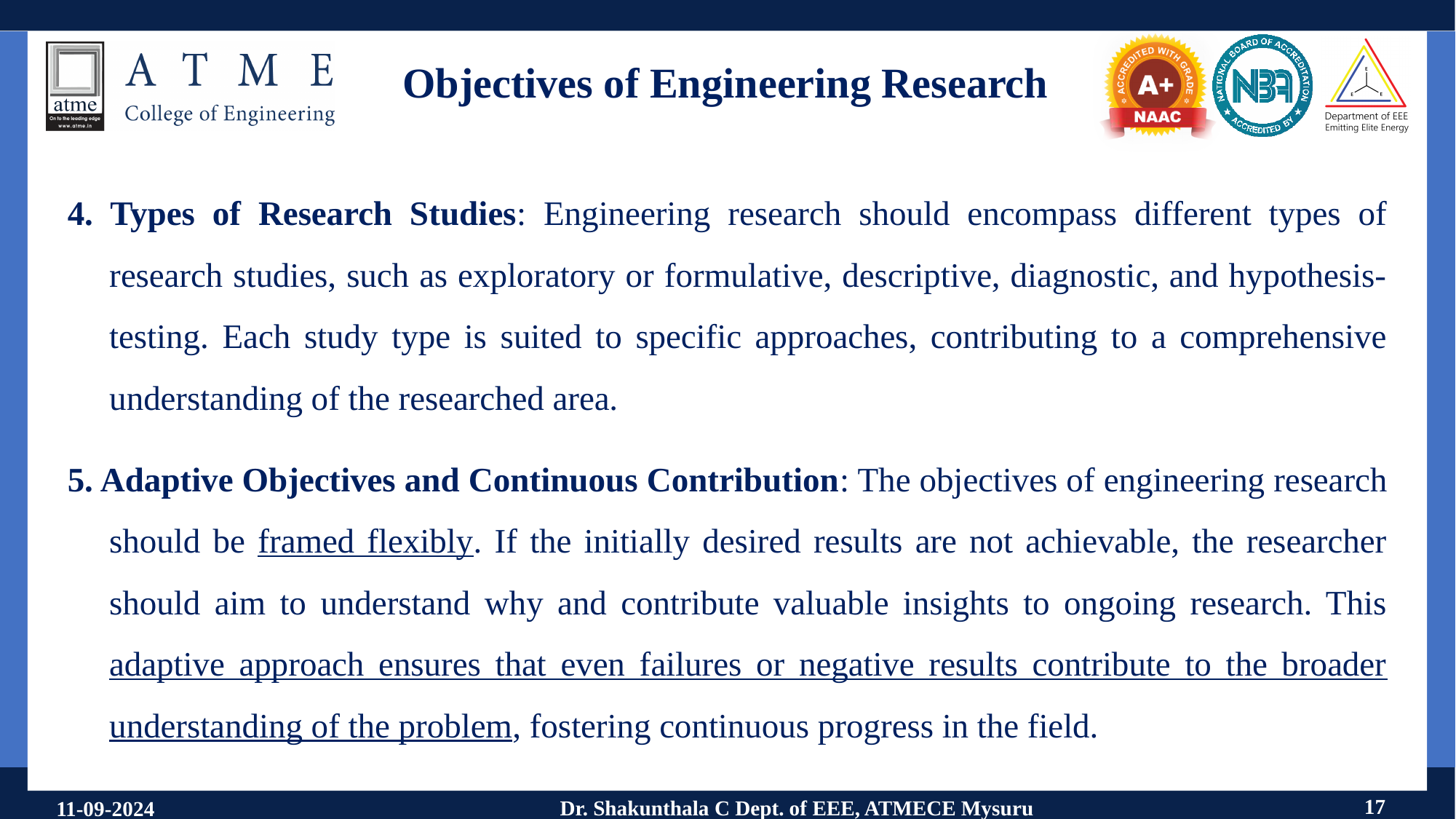

# Objectives of Engineering Research
4. Types of Research Studies: Engineering research should encompass different types of research studies, such as exploratory or formulative, descriptive, diagnostic, and hypothesis-testing. Each study type is suited to specific approaches, contributing to a comprehensive understanding of the researched area.
5. Adaptive Objectives and Continuous Contribution: The objectives of engineering research should be framed flexibly. If the initially desired results are not achievable, the researcher should aim to understand why and contribute valuable insights to ongoing research. This adaptive approach ensures that even failures or negative results contribute to the broader understanding of the problem, fostering continuous progress in the field.
17
Dr. Shakunthala C Dept. of EEE, ATMECE Mysuru
11-09-2024